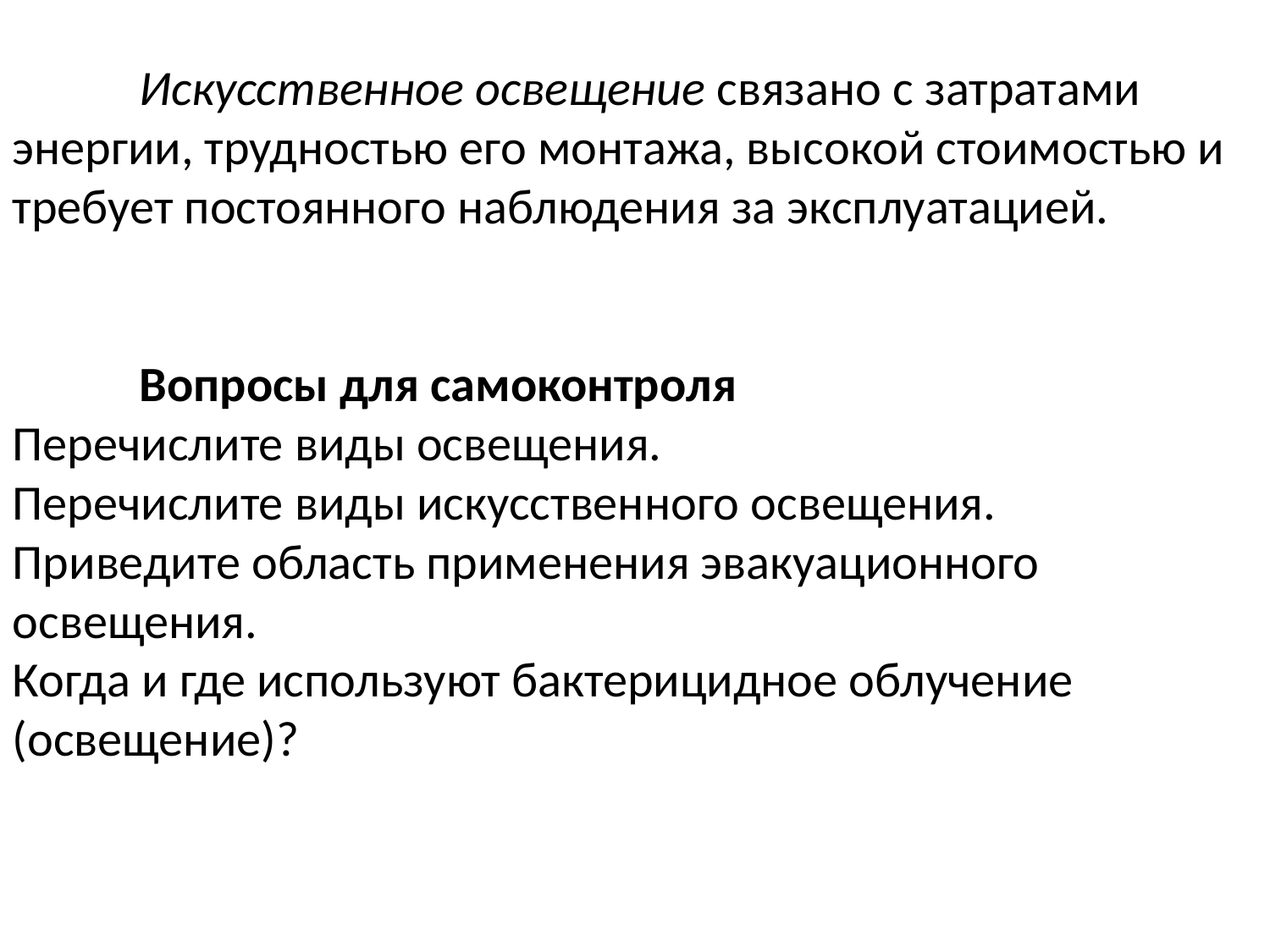

Искусственное освещение связано с затратами энергии, трудностью его монтажа, высокой стоимостью и требует постоянного наблюдения за эксплуатацией.

	Вопросы для самоконтроля
Перечислите виды освещения.
Перечислите виды искусственного освещения.
Приведите область применения эвакуационного освещения.
Когда и где используют бактерицидное облучение (освещение)?